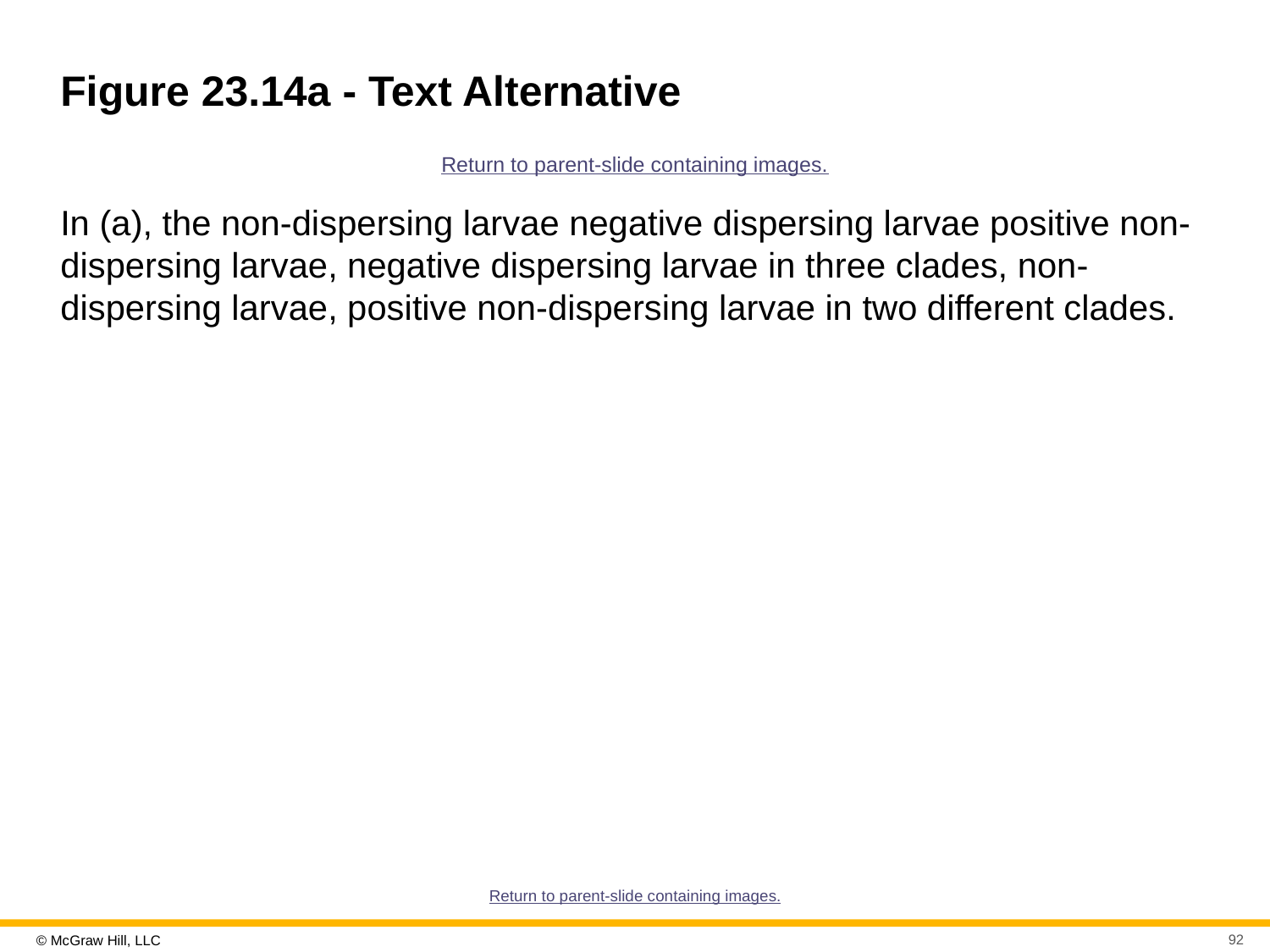

# Figure 23.14a - Text Alternative
Return to parent-slide containing images.
In (a), the non-dispersing larvae negative dispersing larvae positive non-dispersing larvae, negative dispersing larvae in three clades, non-dispersing larvae, positive non-dispersing larvae in two different clades.
Return to parent-slide containing images.
92